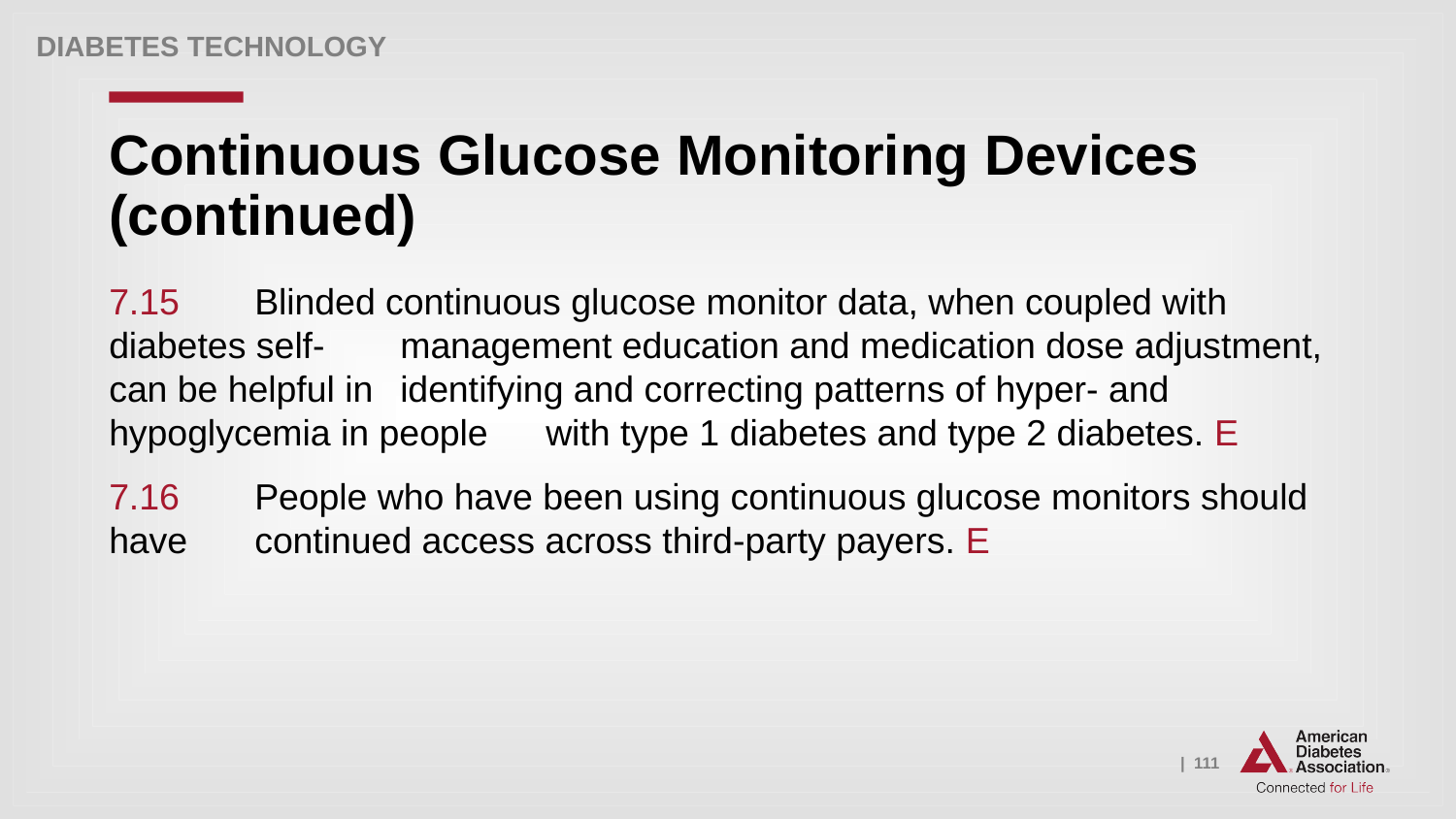

Diabetes Technology
# Continuous Glucose Monitoring Devices (continued)
7.15 	Blinded continuous glucose monitor data, when coupled with diabetes self-	management education and medication dose adjustment, can be helpful in 	identifying and correcting patterns of hyper- and hypoglycemia in people 	with type 1 diabetes and type 2 diabetes. E
7.16 	People who have been using continuous glucose monitors should have 	continued access across third-party payers. E